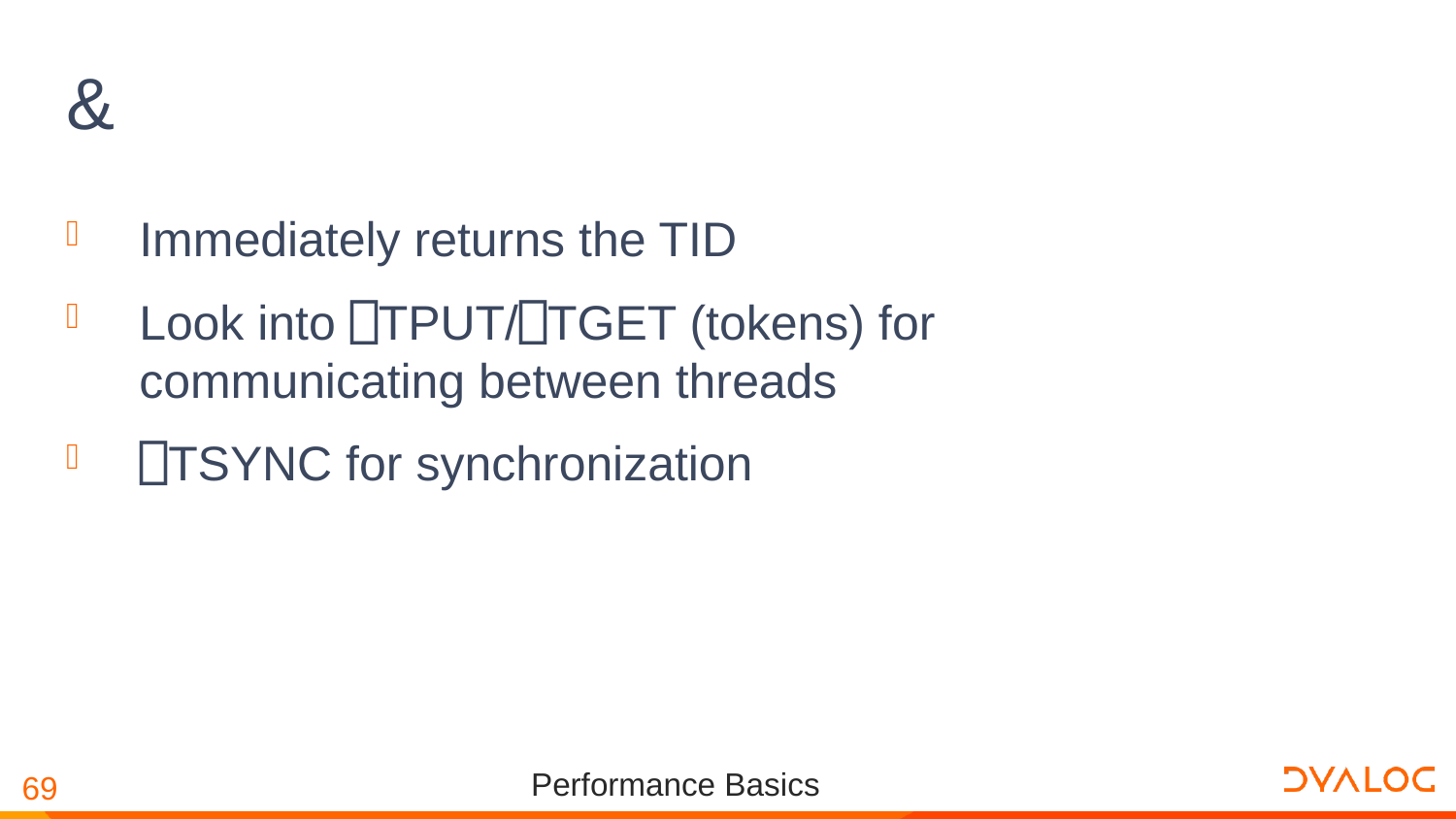

# &
Immediately returns the TID
Look into ⎕TPUT/⎕TGET (tokens) for communicating between threads
⎕TSYNC for synchronization